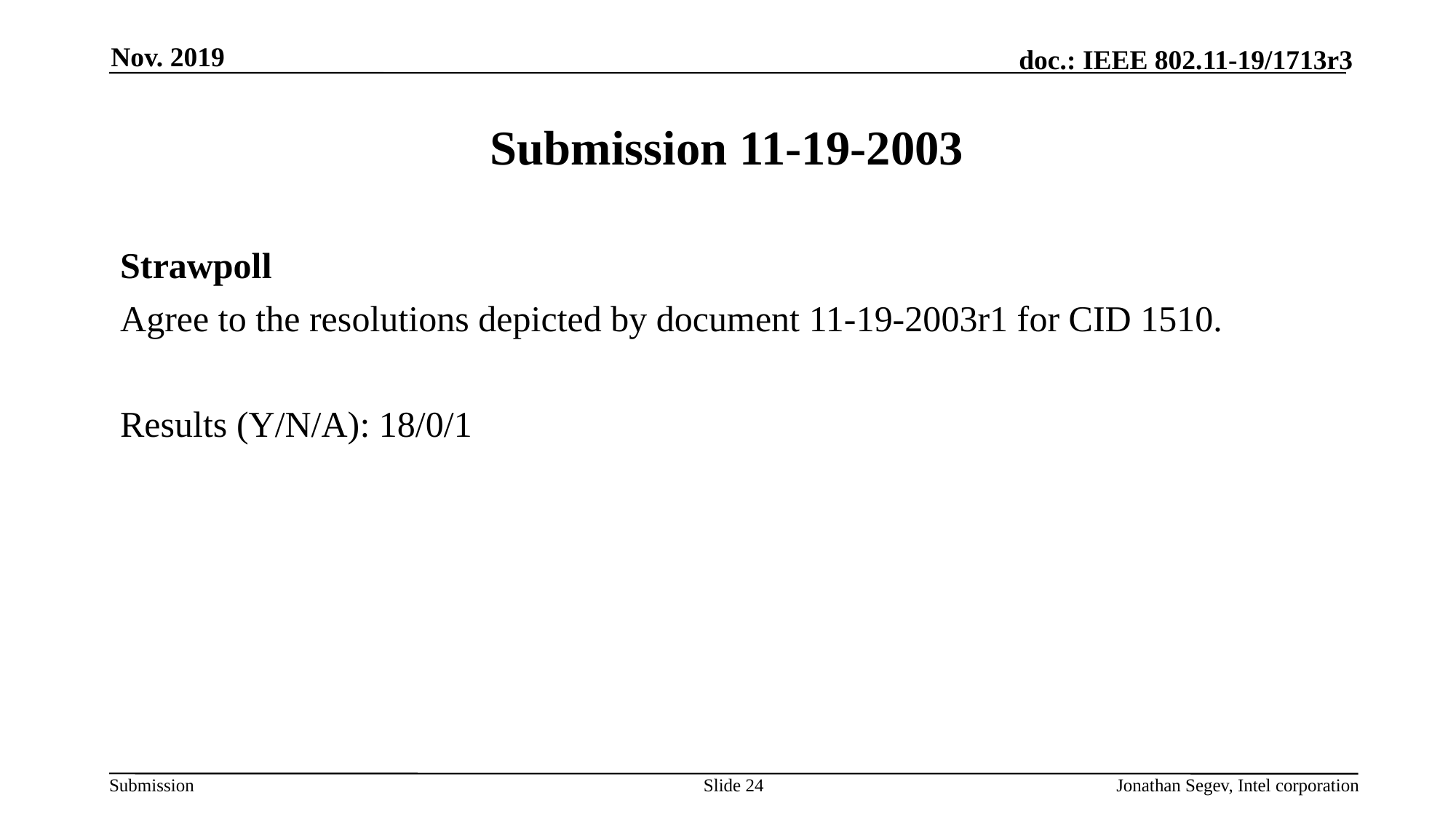

Nov. 2019
# Submission 11-19-2003
Strawpoll
Agree to the resolutions depicted by document 11-19-2003r1 for CID 1510.

Results (Y/N/A): 18/0/1

Slide 24
Jonathan Segev, Intel corporation